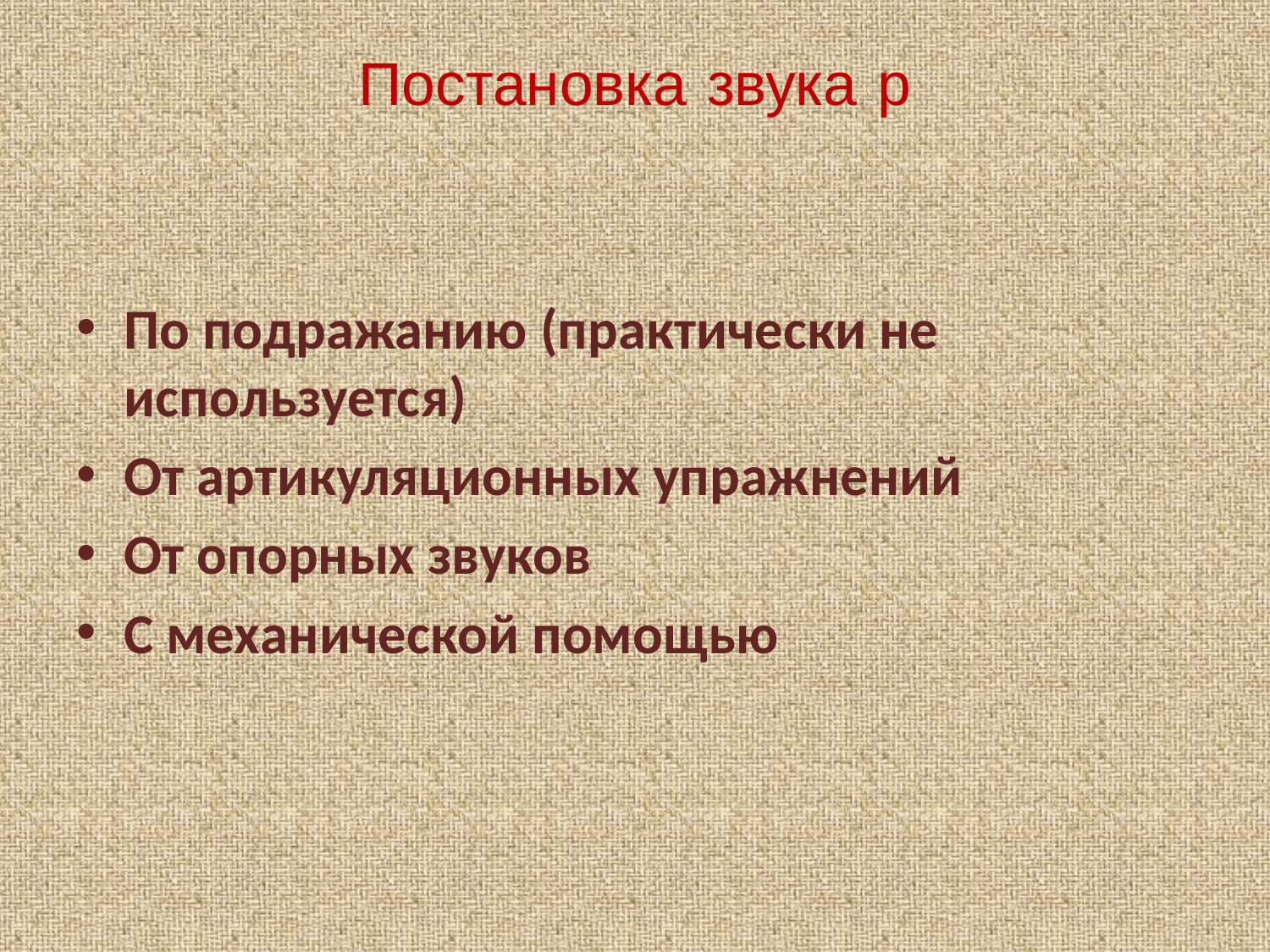

# Постановка звука р
По подражанию (практически не используется)
От артикуляционных упражнений
От опорных звуков
С механической помощью